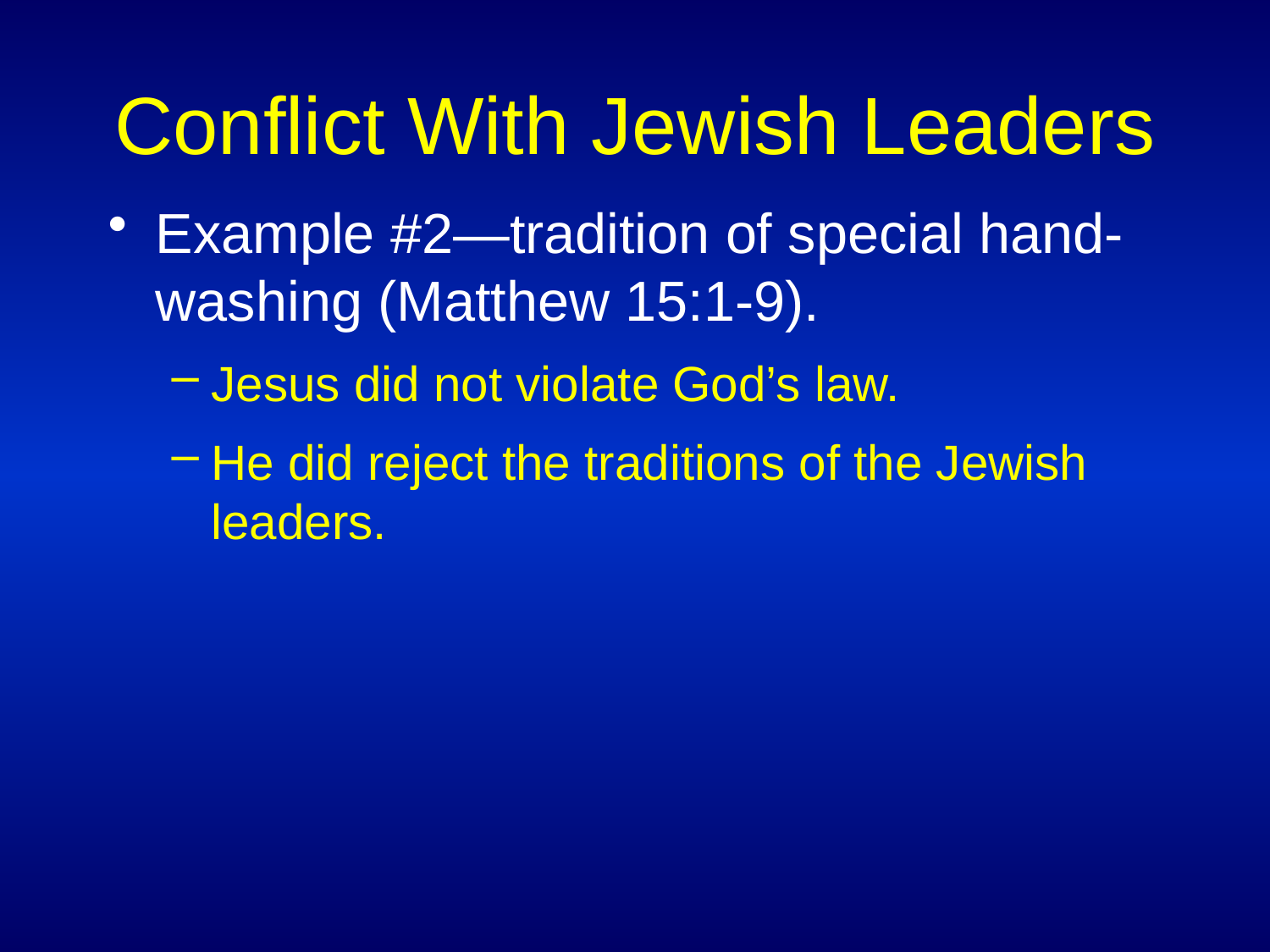

# Conflict With Jewish Leaders
Example #2—tradition of special hand-washing (Matthew 15:1-9).
Jesus did not violate God’s law.
He did reject the traditions of the Jewish leaders.